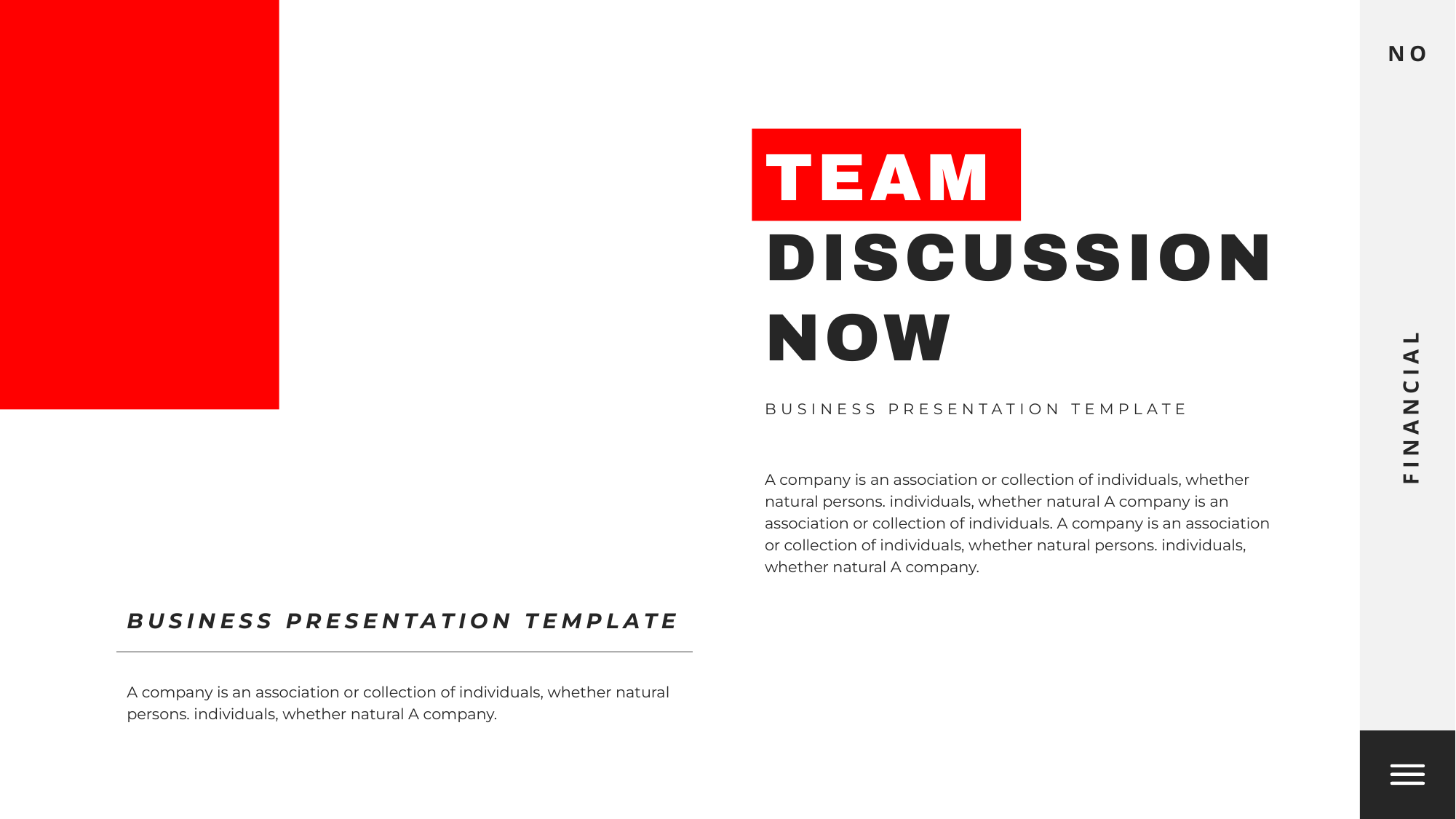

NO
FINANCIAL

TEAM
DISCUSSION NOW
BUSINESS PRESENTATION TEMPLATE
A company is an association or collection of individuals, whether natural persons. individuals, whether natural A company is an association or collection of individuals. A company is an association or collection of individuals, whether natural persons. individuals, whether natural A company.

BUSINESS PRESENTATION TEMPLATE
A company is an association or collection of individuals, whether natural persons. individuals, whether natural A company.